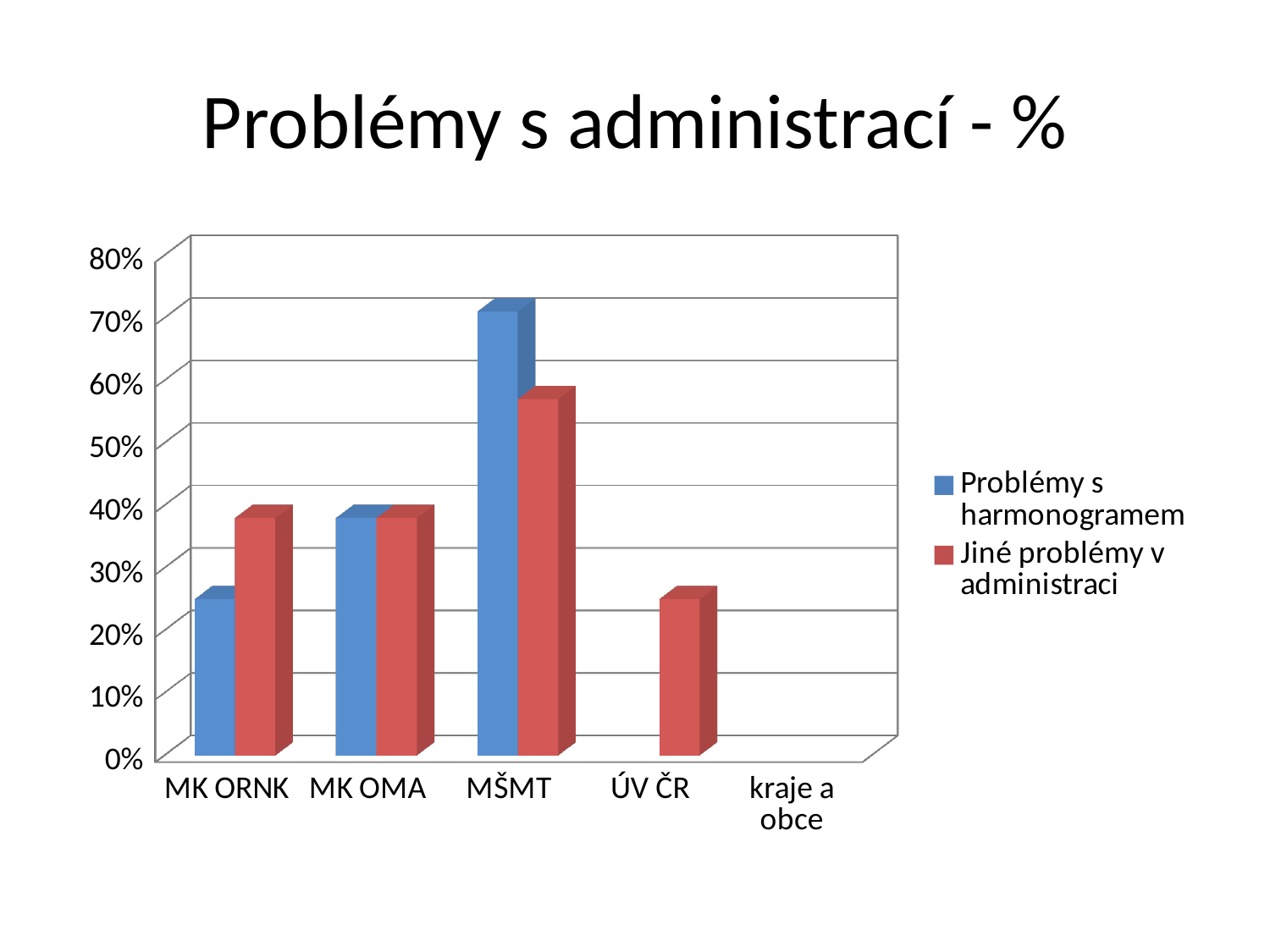

# Problémy s administrací - %

[unsupported chart]